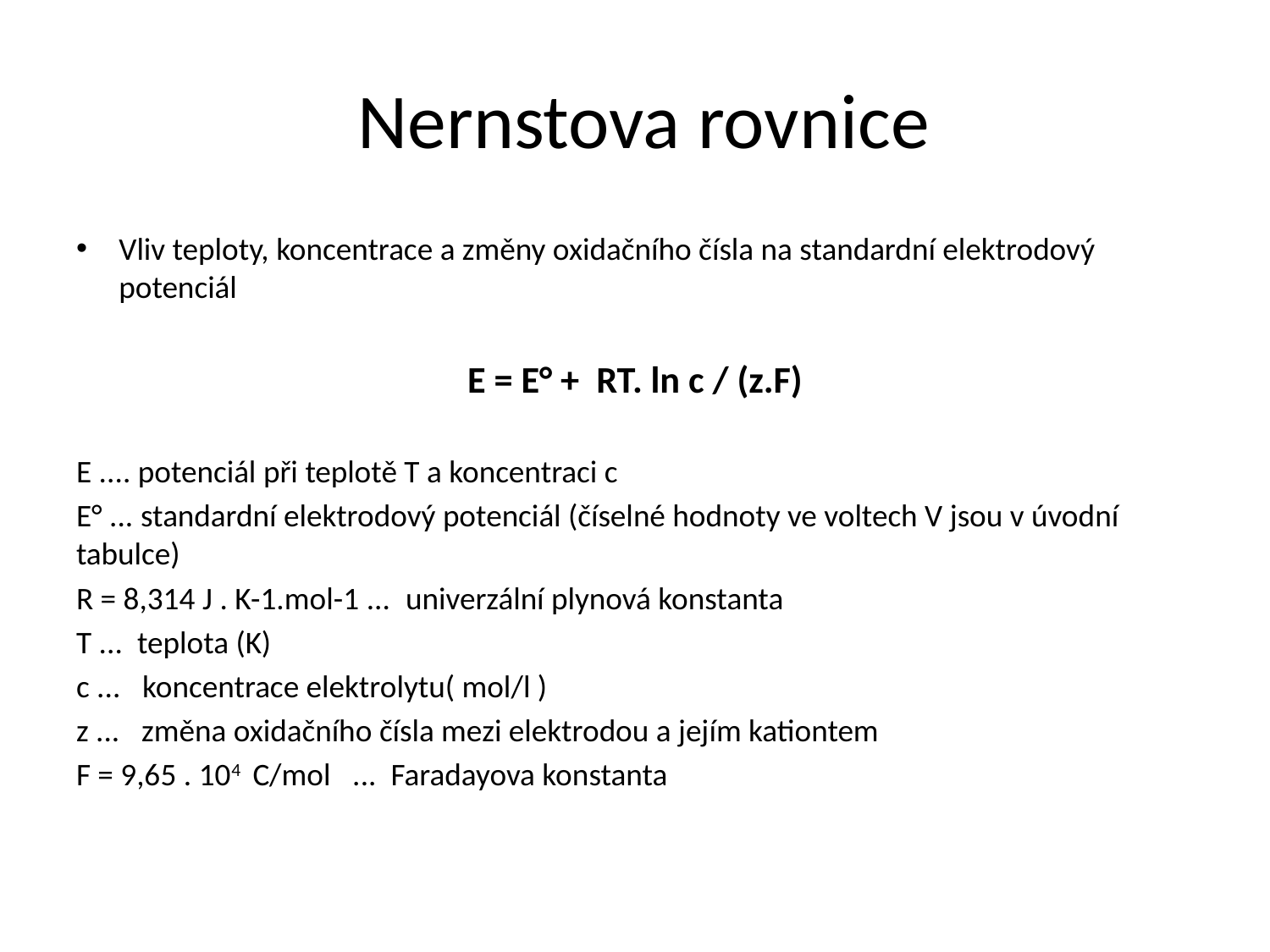

# Nernstova rovnice
Vliv teploty, koncentrace a změny oxidačního čísla na standardní elektrodový potenciál

E = E° +  RT. ln c / (z.F)

E .... potenciál při teplotě T a koncentraci c
E° ... standardní elektrodový potenciál (číselné hodnoty ve voltech V jsou v úvodní tabulce)
R = 8,314 J . K-1.mol-1 ...  univerzální plynová konstanta
T ...  teplota (K)
c ...   koncentrace elektrolytu( mol/l )
z ...   změna oxidačního čísla mezi elektrodou a jejím kationtem
F = 9,65 . 104   C/mol   ...  Faradayova konstanta